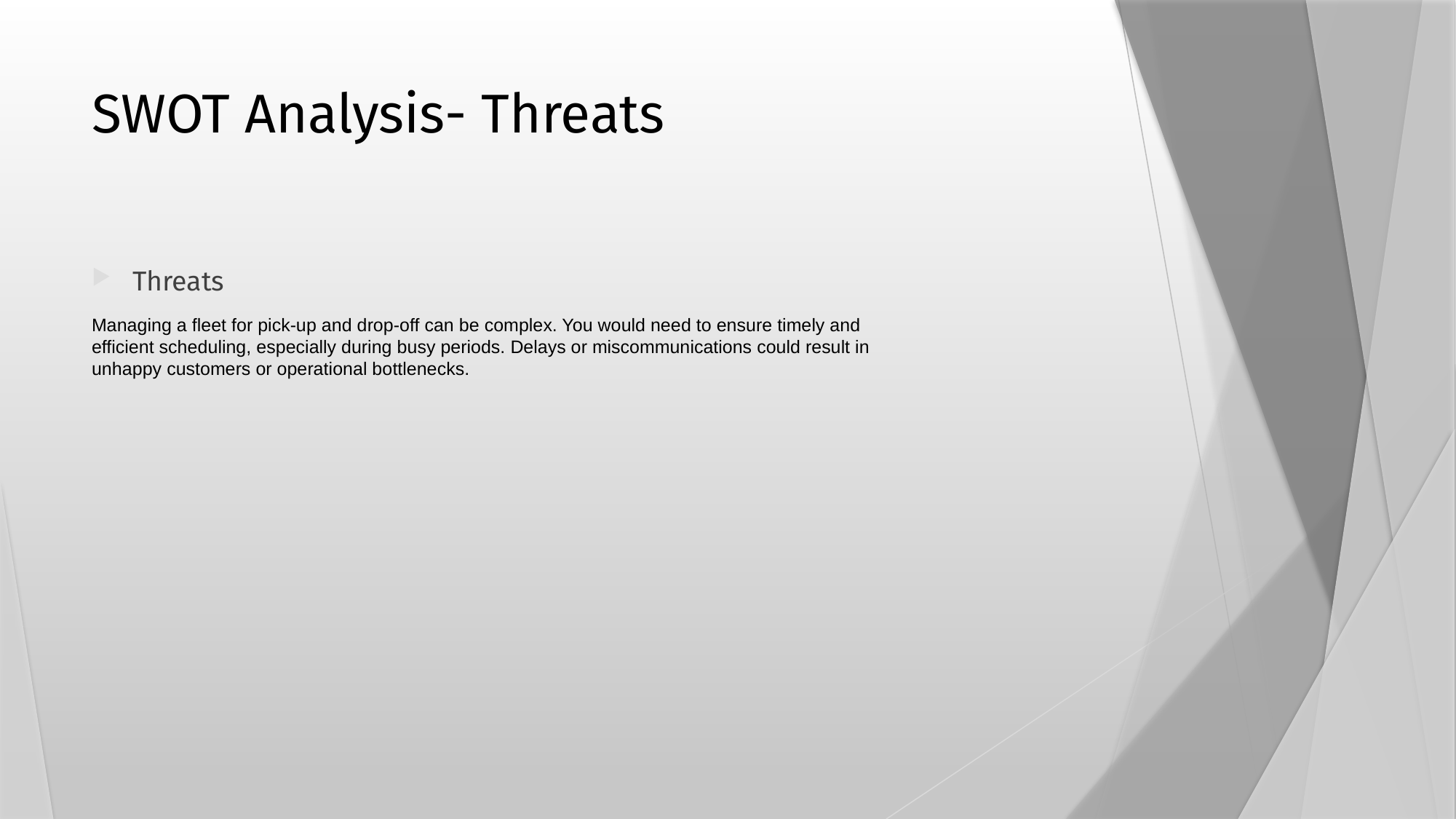

Logistics and Coordination: Managing a fleet for pick-up and drop-off can be complex. You would need to ensure timely and efficient scheduling, especially during busy periods. Delays or miscommunications could result in unhappy customers or operational bottlenecks.

# SWOT Analysis- Threats
Threats

Managing a fleet for pick-up and drop-off can be complex. You would need to ensure timely and efficient scheduling, especially during busy periods. Delays or miscommunications could result in unhappy customers or operational bottlenecks.